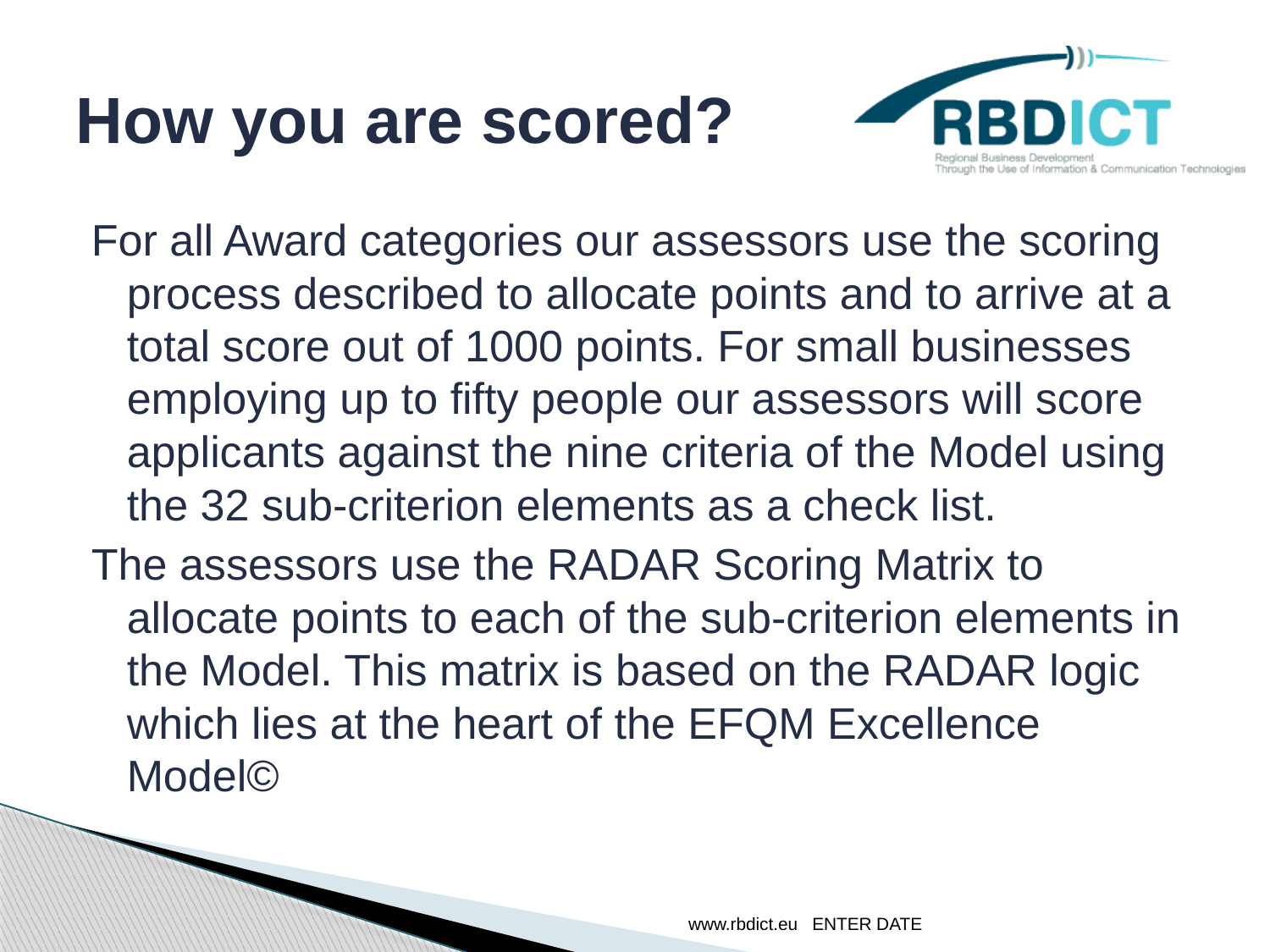

# How you are scored?
For all Award categories our assessors use the scoring process described to allocate points and to arrive at a total score out of 1000 points. For small businesses employing up to fifty people our assessors will score applicants against the nine criteria of the Model using the 32 sub-criterion elements as a check list.
The assessors use the RADAR Scoring Matrix to allocate points to each of the sub-criterion elements in the Model. This matrix is based on the RADAR logic which lies at the heart of the EFQM Excellence Model©
www.rbdict.eu   ENTER DATE